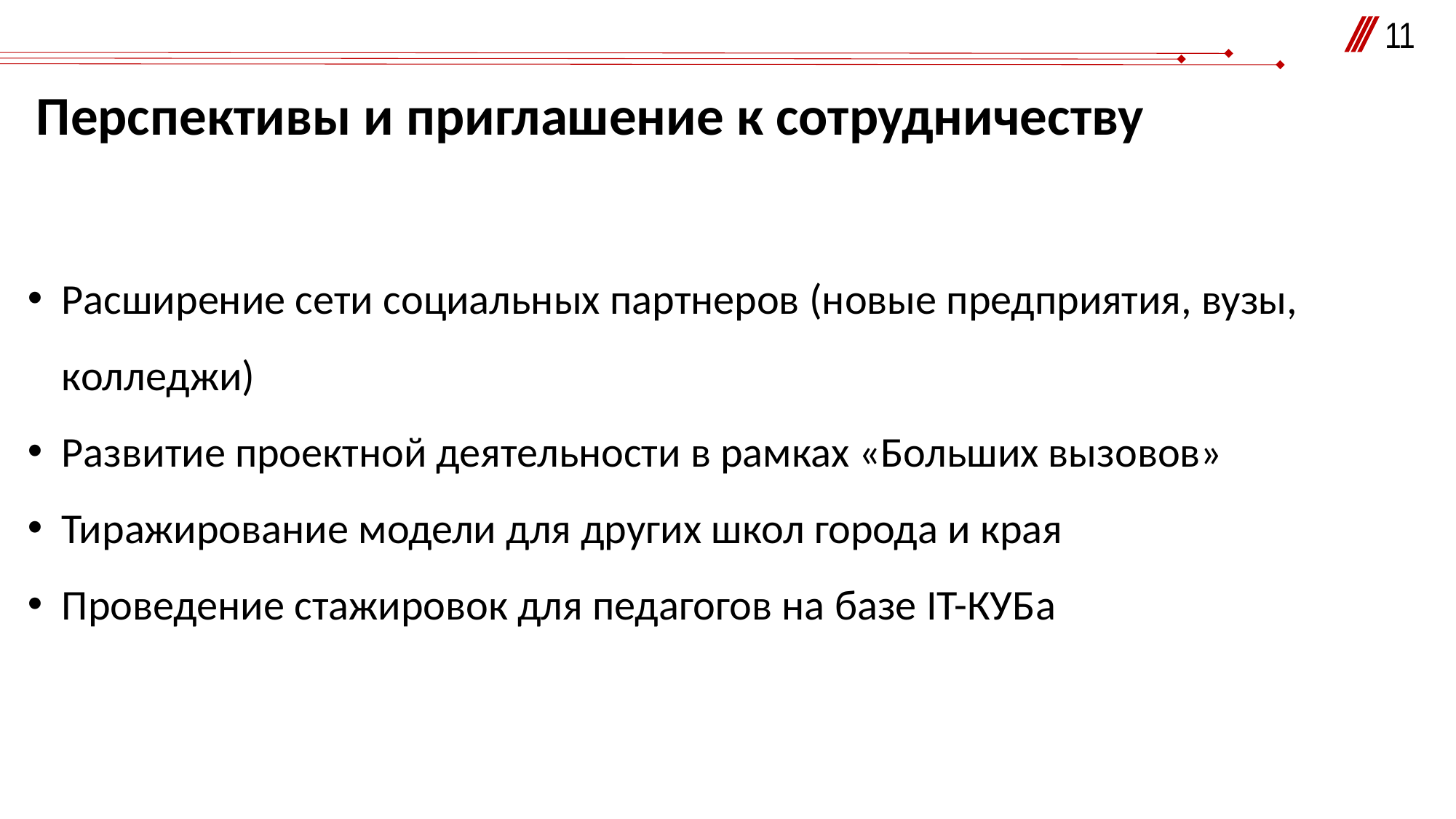

11

Перспективы и приглашение к сотрудничеству

Расширение сети социальных партнеров (новые предприятия, вузы, колледжи)
Развитие проектной деятельности в рамках «Больших вызовов»
Тиражирование модели для других школ города и края
Проведение стажировок для педагогов на базе IT-КУБа